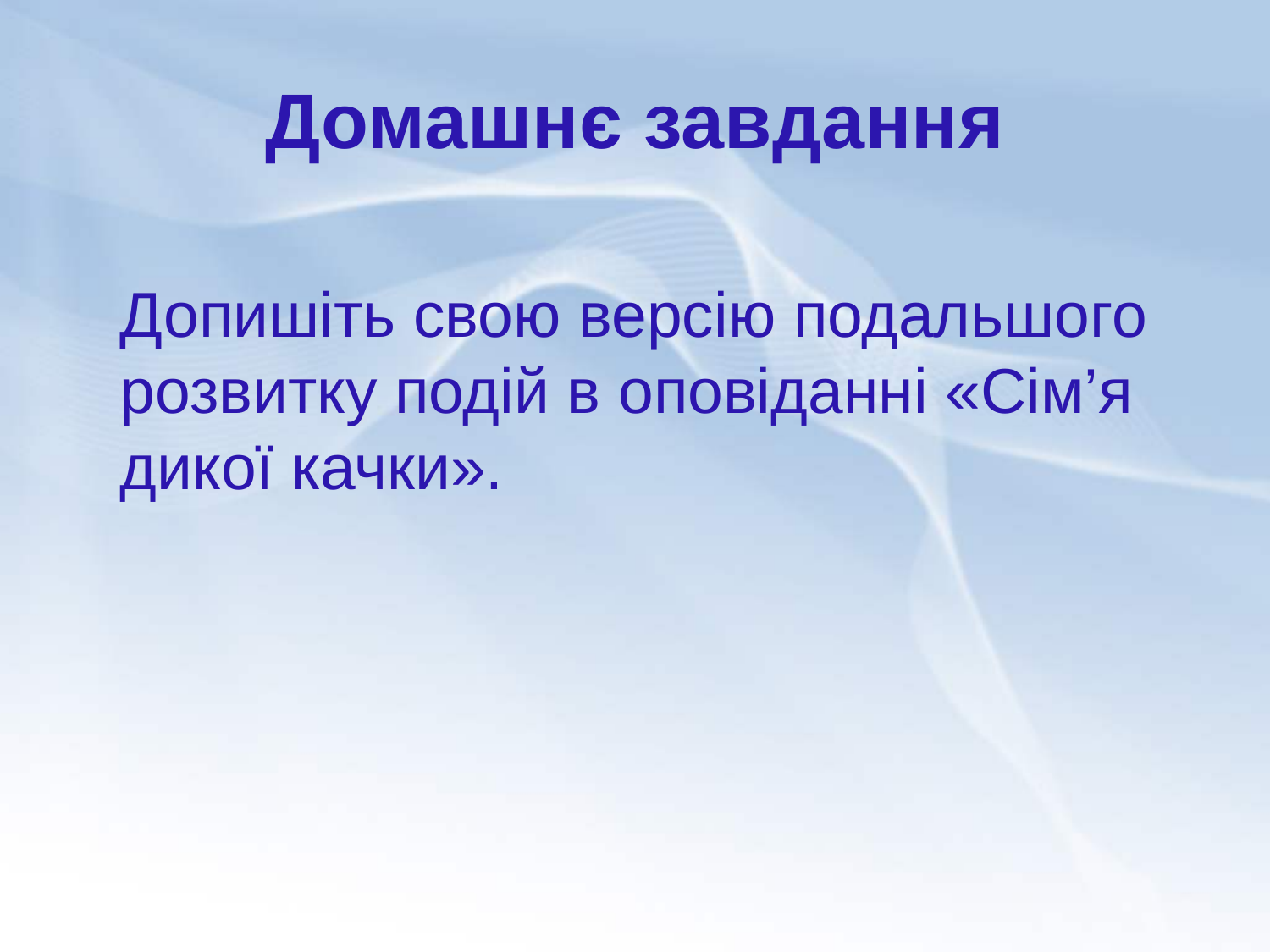

# Домашнє завдання
	Допишіть свою версію подальшого розвитку подій в оповіданні «Сім’я дикої качки».